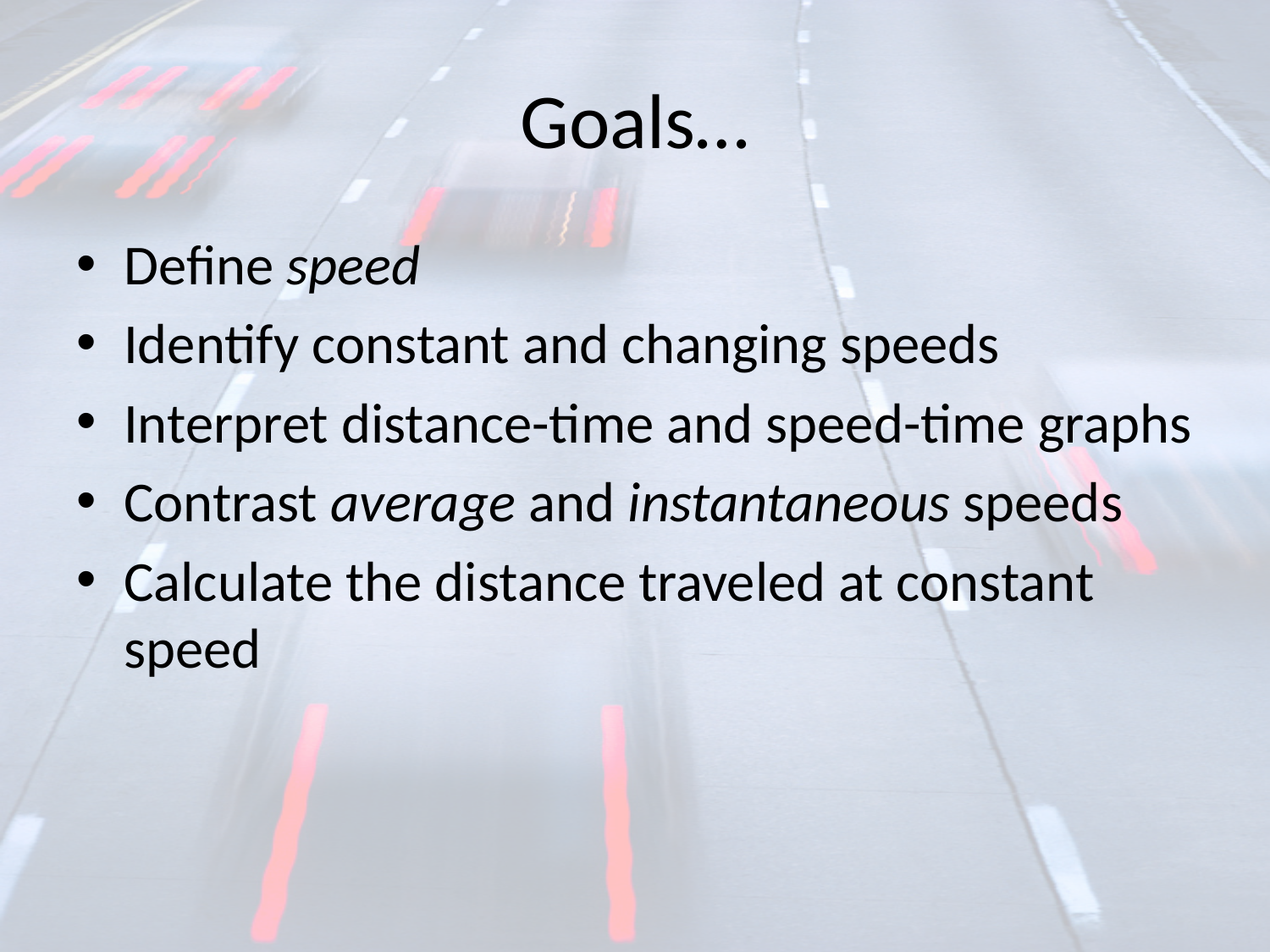

# Goals…
Define speed
Identify constant and changing speeds
Interpret distance-time and speed-time graphs
Contrast average and instantaneous speeds
Calculate the distance traveled at constant speed